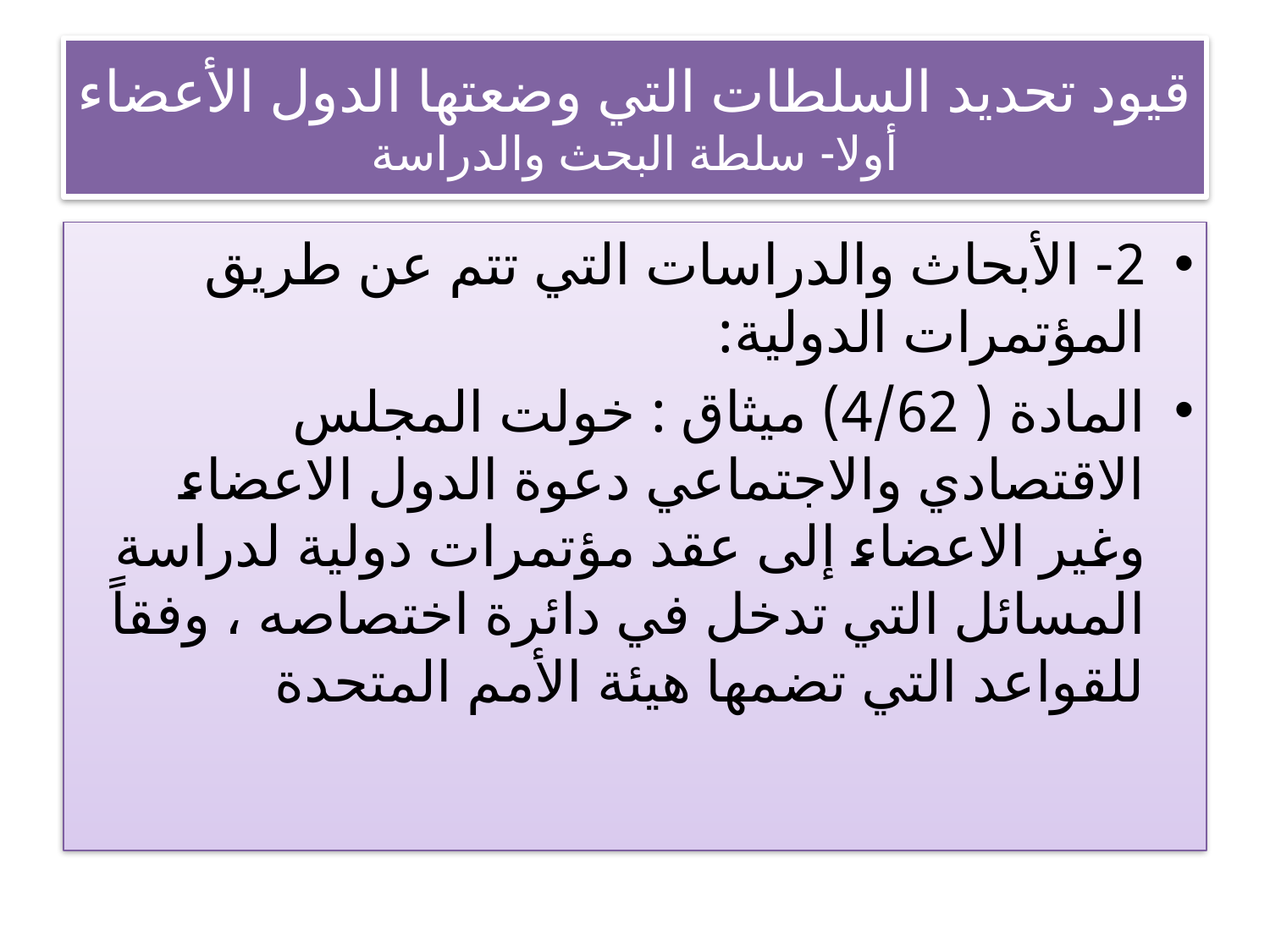

# قيود تحديد السلطات التي وضعتها الدول الأعضاء أولا- سلطة البحث والدراسة
2- الأبحاث والدراسات التي تتم عن طريق المؤتمرات الدولية:
المادة ( 4/62) ميثاق : خولت المجلس الاقتصادي والاجتماعي دعوة الدول الاعضاء وغير الاعضاء إلى عقد مؤتمرات دولية لدراسة المسائل التي تدخل في دائرة اختصاصه ، وفقاً للقواعد التي تضمها هيئة الأمم المتحدة